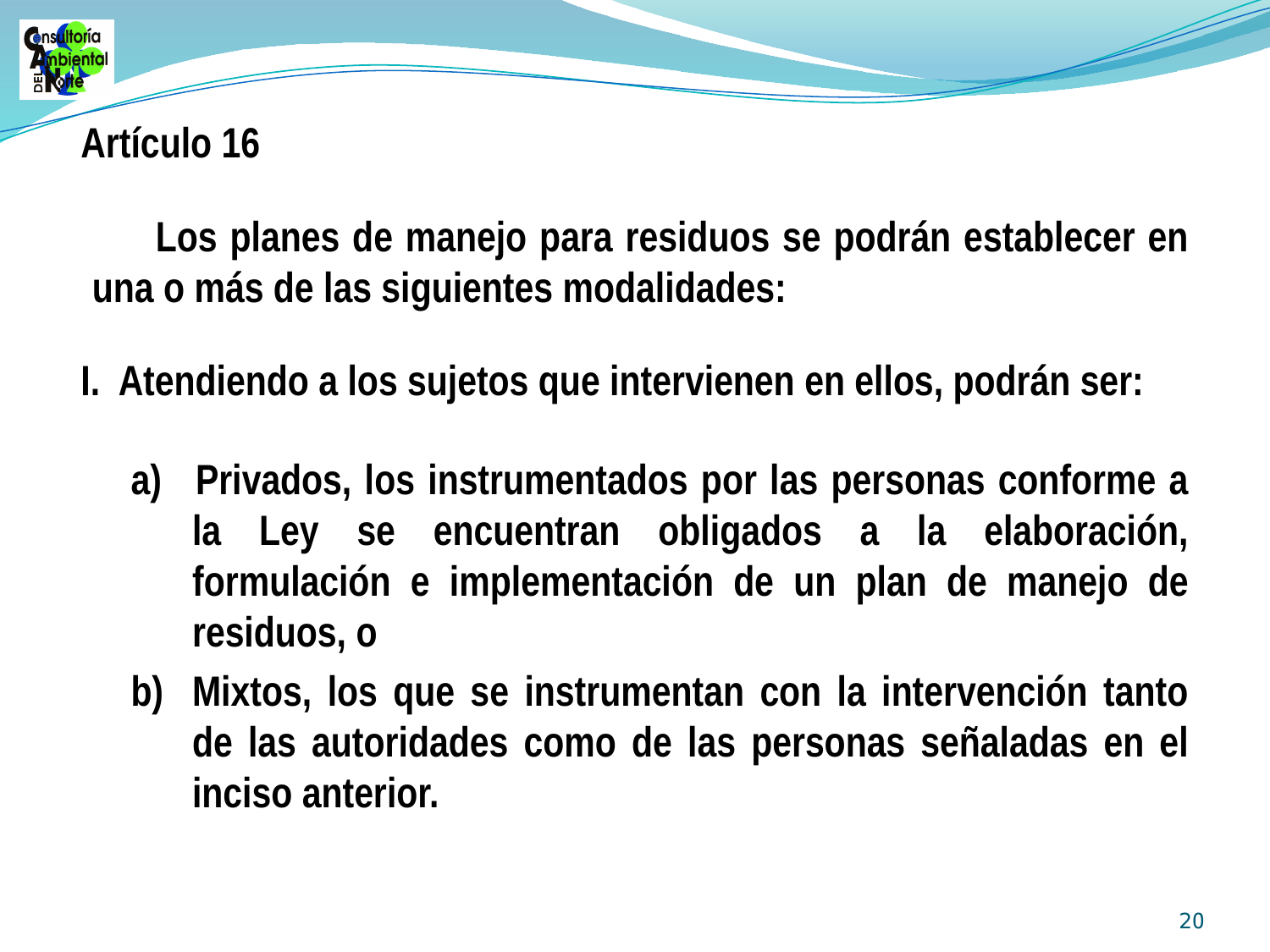

Artículo 16

Los planes de manejo para residuos se podrán establecer en una o más de las siguientes modalidades:

I.  Atendiendo a los sujetos que intervienen en ellos, podrán ser:

a) 	Privados, los instrumentados por las personas conforme a la Ley se encuentran obligados a la elaboración, formulación e implementación de un plan de manejo de residuos, o
b)	Mixtos, los que se instrumentan con la intervención tanto de las autoridades como de las personas señaladas en el inciso anterior.

20